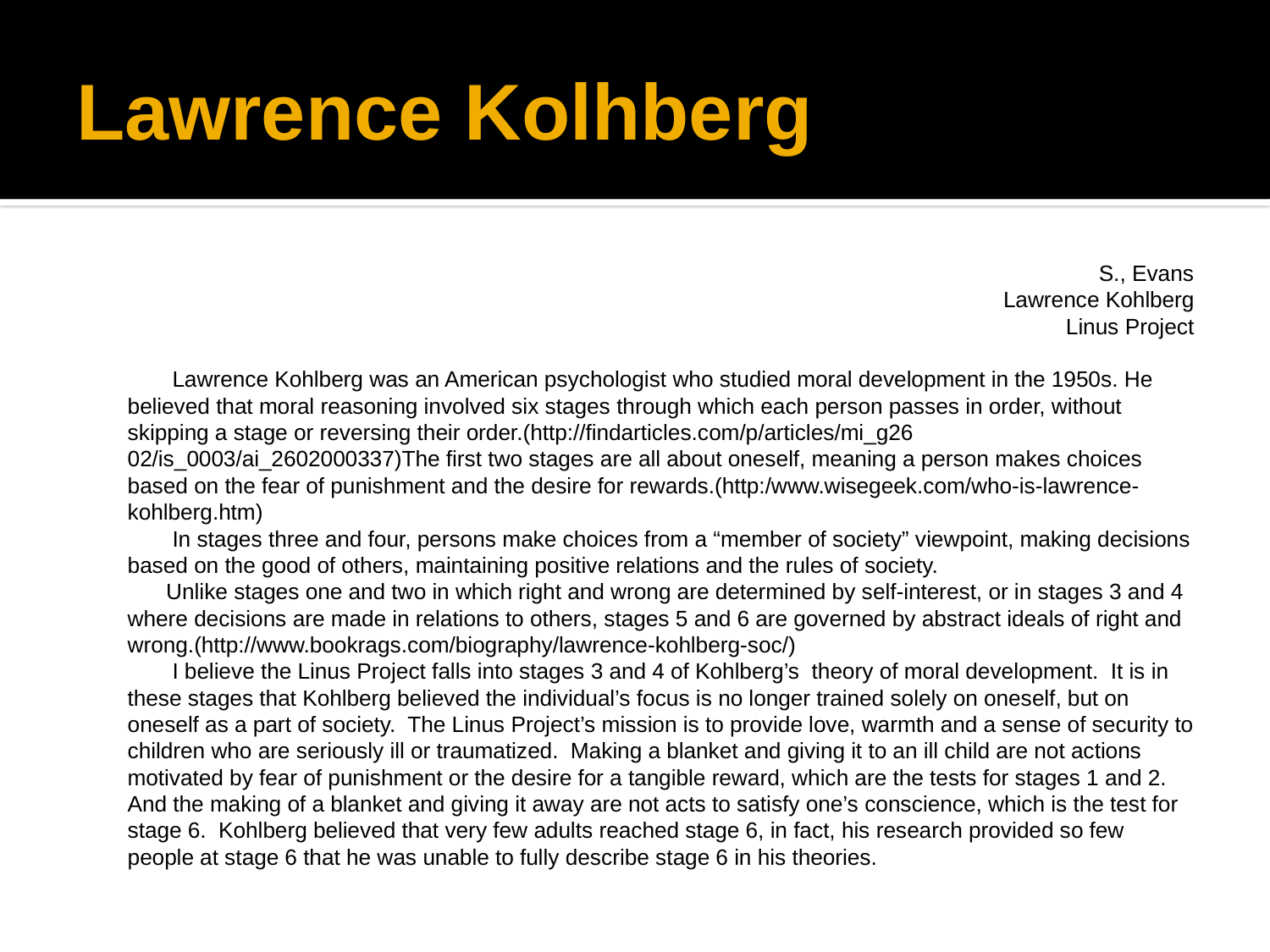

# Lawrence Kolhberg
S., Evans
Lawrence Kohlberg
Linus Project

              Lawrence Kohlberg was an American psychologist who studied moral development in the 1950s. He believed that moral reasoning involved six stages through which each person passes in order, without skipping a stage or reversing their order.(http://findarticles.com/p/articles/mi_g26 02/is_0003/ai_2602000337)The first two stages are all about oneself, meaning a person makes choices based on the fear of punishment and the desire for rewards.(http:/www.wisegeek.com/who-is-lawrence-kohlberg.htm)
              In stages three and four, persons make choices from a “member of society” viewpoint, making decisions based on the good of others, maintaining positive relations and the rules of society.
             Unlike stages one and two in which right and wrong are determined by self-interest, or in stages 3 and 4 where decisions are made in relations to others, stages 5 and 6 are governed by abstract ideals of right and wrong.(http://www.bookrags.com/biography/lawrence-kohlberg-soc/)
              I believe the Linus Project falls into stages 3 and 4 of Kohlberg’s  theory of moral development.  It is in these stages that Kohlberg believed the individual’s focus is no longer trained solely on oneself, but on oneself as a part of society.  The Linus Project’s mission is to provide love, warmth and a sense of security to children who are seriously ill or traumatized.  Making a blanket and giving it to an ill child are not actions motivated by fear of punishment or the desire for a tangible reward, which are the tests for stages 1 and 2.    And the making of a blanket and giving it away are not acts to satisfy one’s conscience, which is the test for stage 6.  Kohlberg believed that very few adults reached stage 6, in fact, his research provided so few people at stage 6 that he was unable to fully describe stage 6 in his theories.